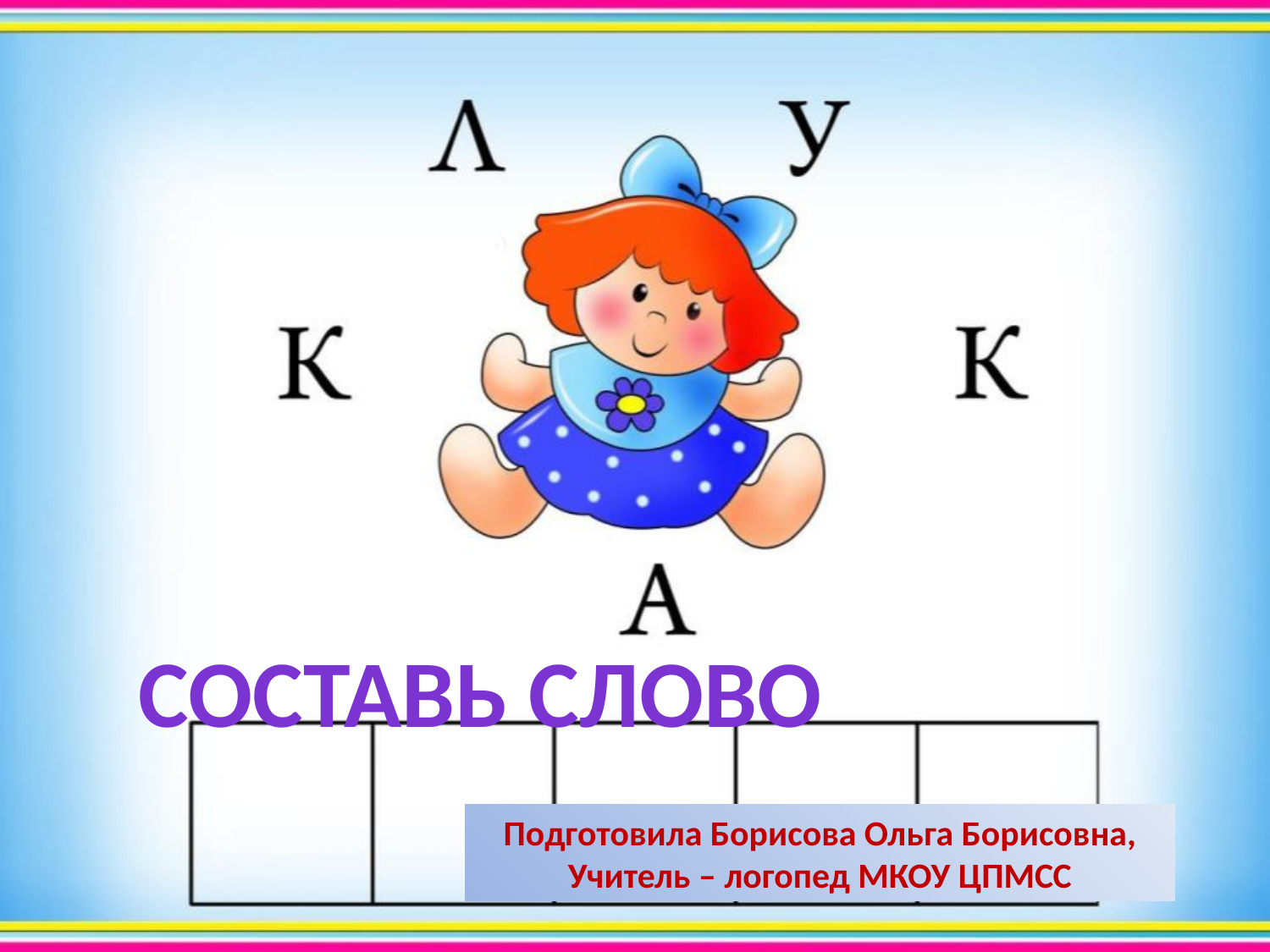

Составь слово
Подготовила Борисова Ольга Борисовна,
Учитель – логопед МКОУ ЦПМСС